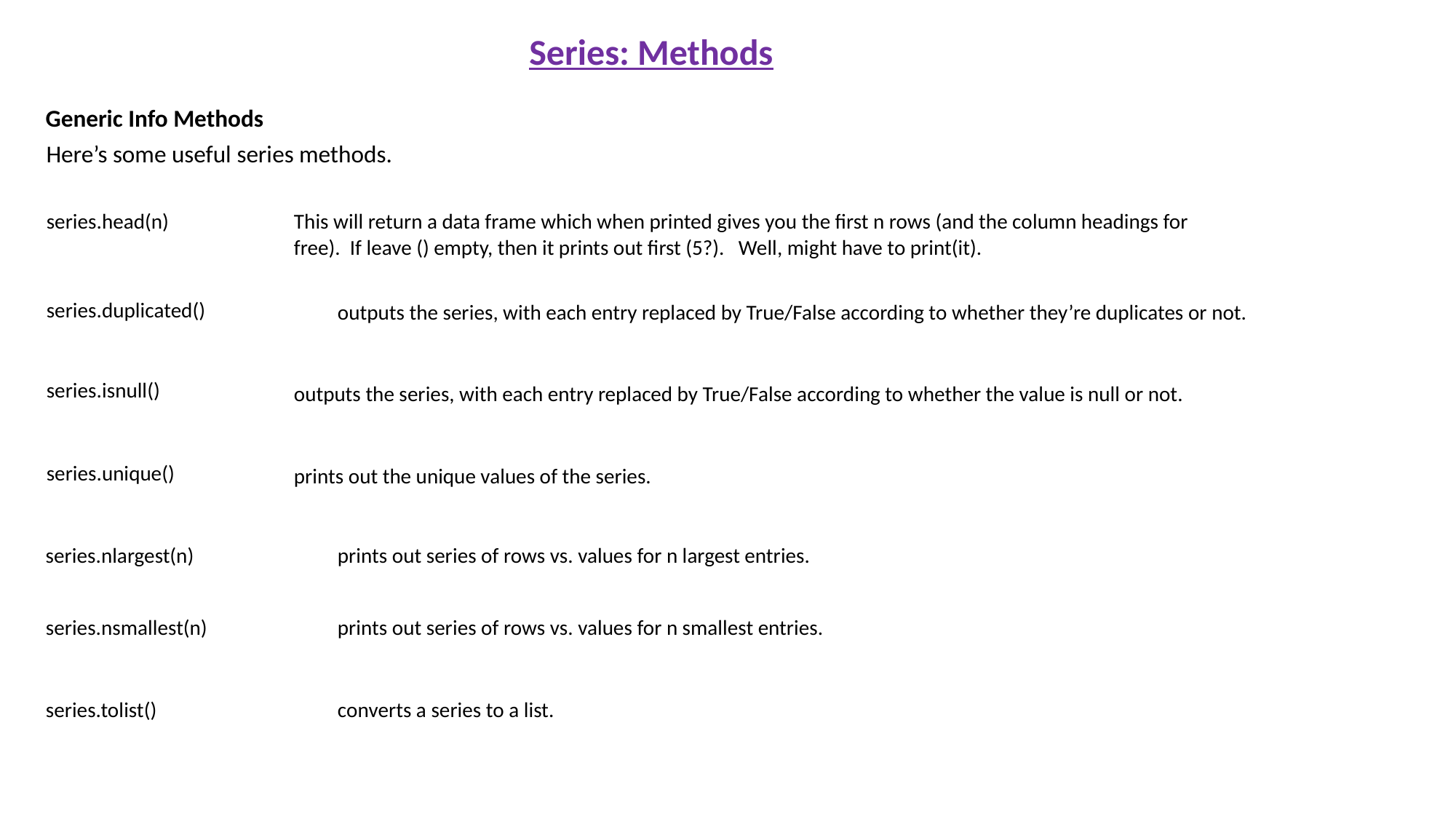

Series: Methods
Generic Info Methods
Here’s some useful series methods.
This will return a data frame which when printed gives you the first n rows (and the column headings for free).  If leave () empty, then it prints out first (5?).   Well, might have to print(it).
series.head(n)
series.duplicated()
outputs the series, with each entry replaced by True/False according to whether they’re duplicates or not.
series.isnull()
outputs the series, with each entry replaced by True/False according to whether the value is null or not.
series.unique()
prints out the unique values of the series.
series.nlargest(n)
prints out series of rows vs. values for n largest entries.
series.nsmallest(n)
prints out series of rows vs. values for n smallest entries.
series.tolist()
converts a series to a list.